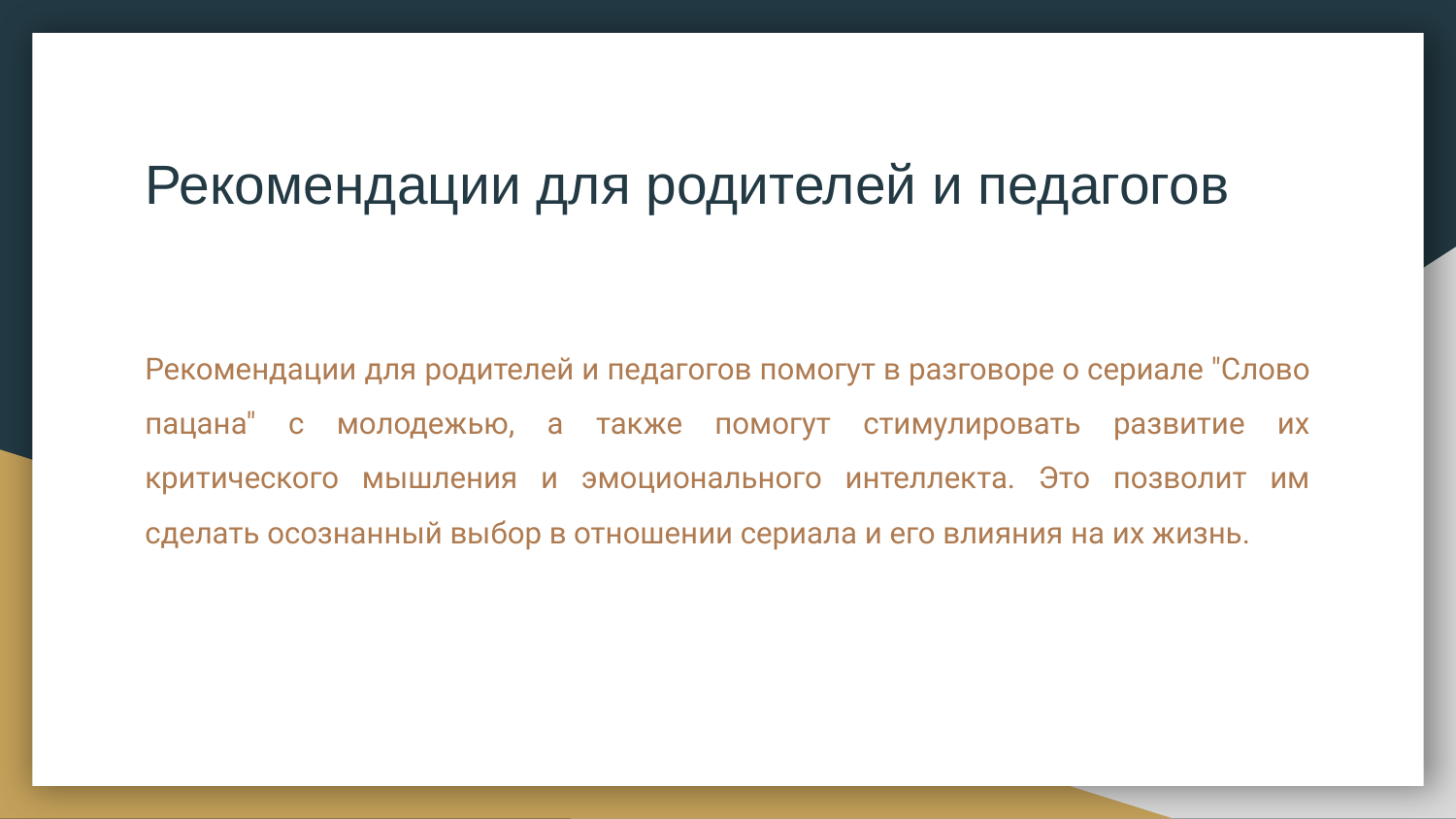

# Рекомендации для родителей и педагогов
Рекомендации для родителей и педагогов помогут в разговоре о сериале "Слово пацана" с молодежью, а также помогут стимулировать развитие их критического мышления и эмоционального интеллекта. Это позволит им сделать осознанный выбор в отношении сериала и его влияния на их жизнь.